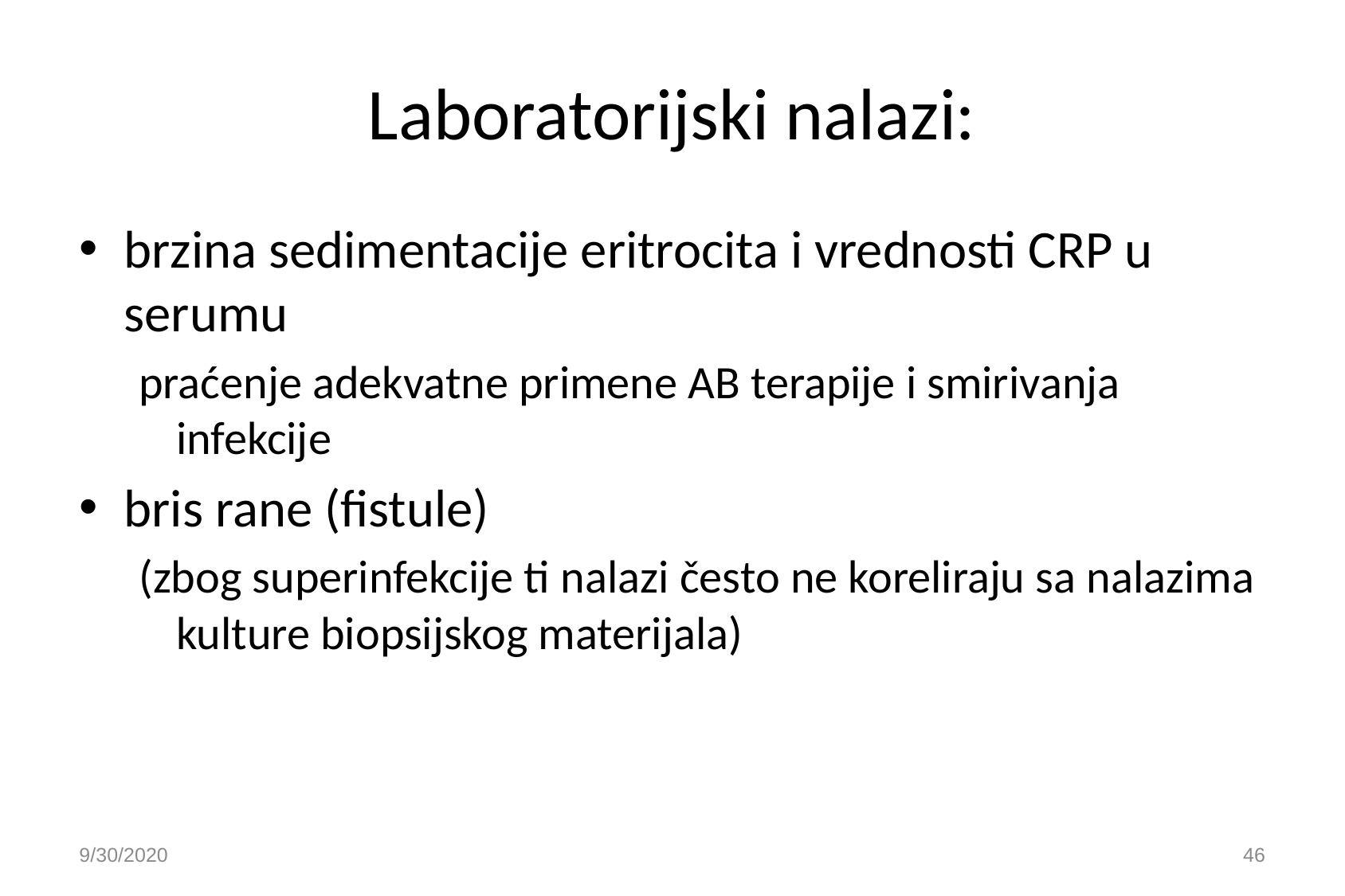

# Laboratorijski nalazi:
brzina sedimentacije eritrocita i vrednosti CRP u serumu
praćenje adekvatne primene AB terapije i smirivanja infekcije
bris rane (fistule)
(zbog superinfekcije ti nalazi često ne koreliraju sa nalazima kulture biopsijskog materijala)
9/30/2020
46